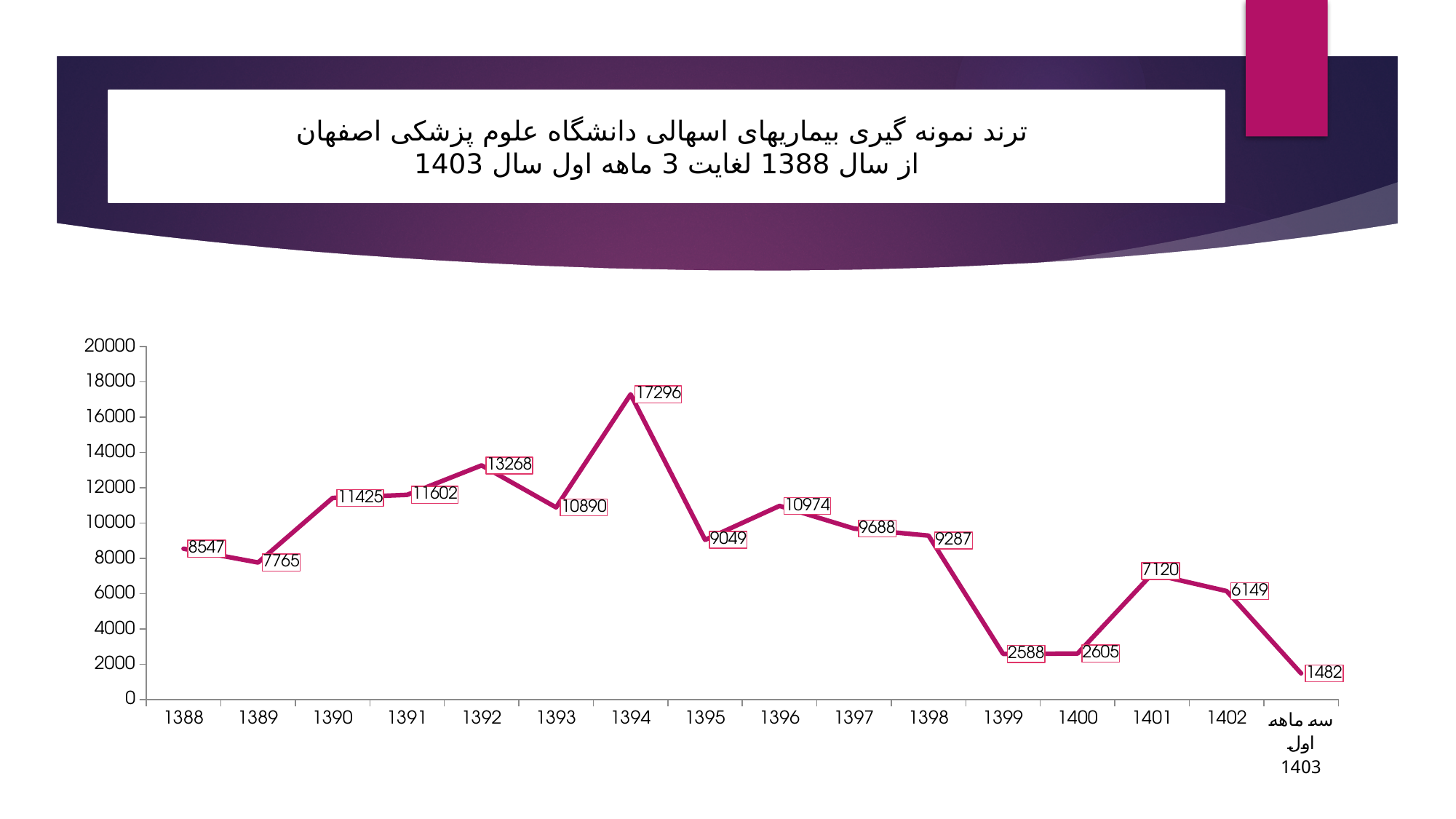

ترند نمونه گیری بیماریهای اسهالی دانشگاه علوم پزشکی اصفهان
از سال 1388 لغایت 3 ماهه اول سال 1403

### Chart

| Category | تعداد نمونه گیری التور |
|---|---|
| 1388 | 8547.0 |
| 1389 | 7765.0 |
| 1390 | 11425.0 |
| 1391 | 11602.0 |
| 1392 | 13268.0 |
| 1393 | 10890.0 |
| 1394 | 17296.0 |
| 1395 | 9049.0 |
| 1396 | 10974.0 |
| 1397 | 9688.0 |
| 1398 | 9287.0 |
| 1399 | 2588.0 |
| 1400 | 2605.0 |
| 1401 | 7120.0 |
| 1402 | 6149.0 |
| سه ماهه اول 1403 | 1482.0 |